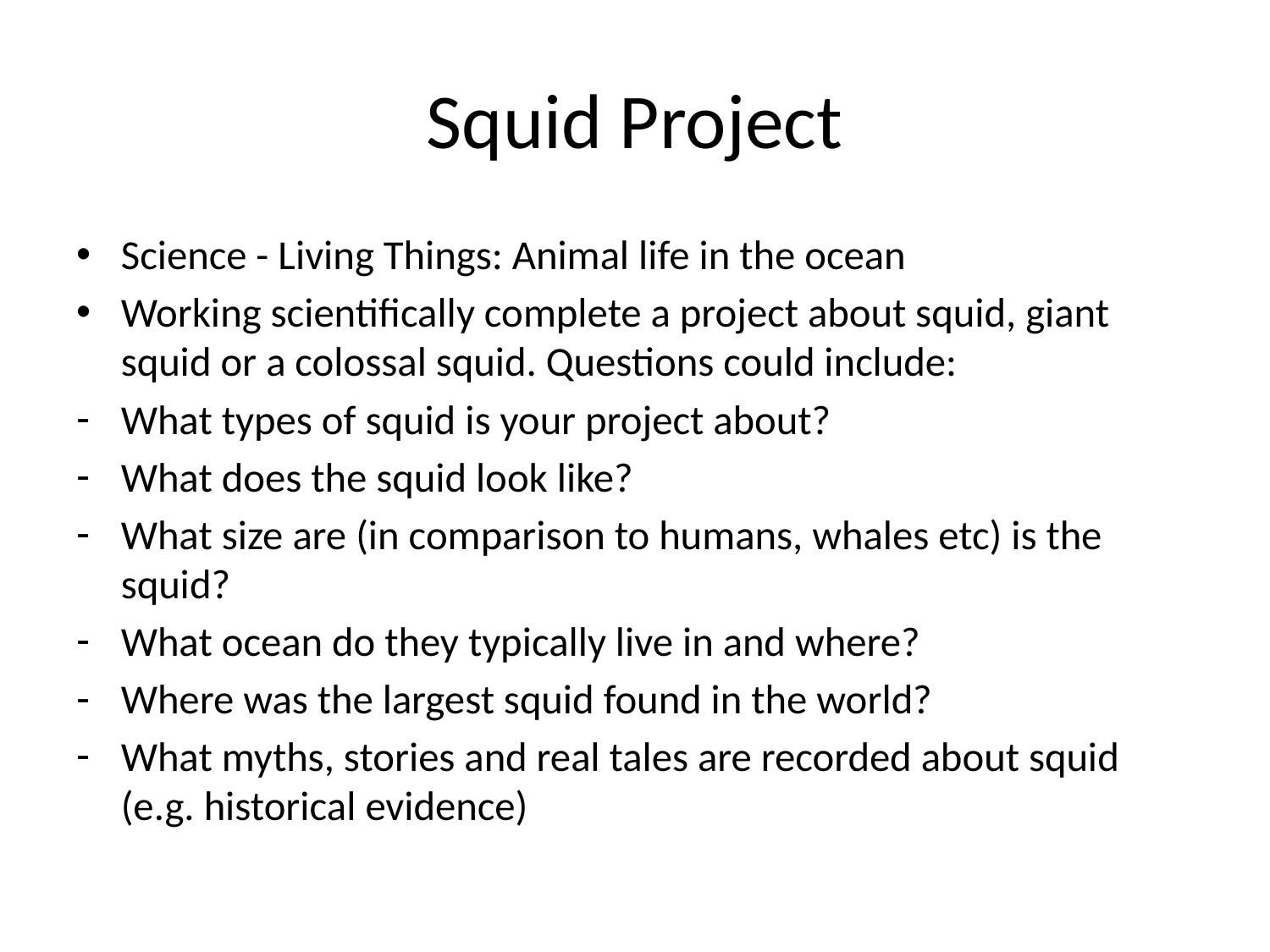

# Squid Project
Science - Living Things: Animal life in the ocean
Working scientifically complete a project about squid, giant squid or a colossal squid. Questions could include:
What types of squid is your project about?
What does the squid look like?
What size are (in comparison to humans, whales etc) is the squid?
What ocean do they typically live in and where?
Where was the largest squid found in the world?
What myths, stories and real tales are recorded about squid (e.g. historical evidence)